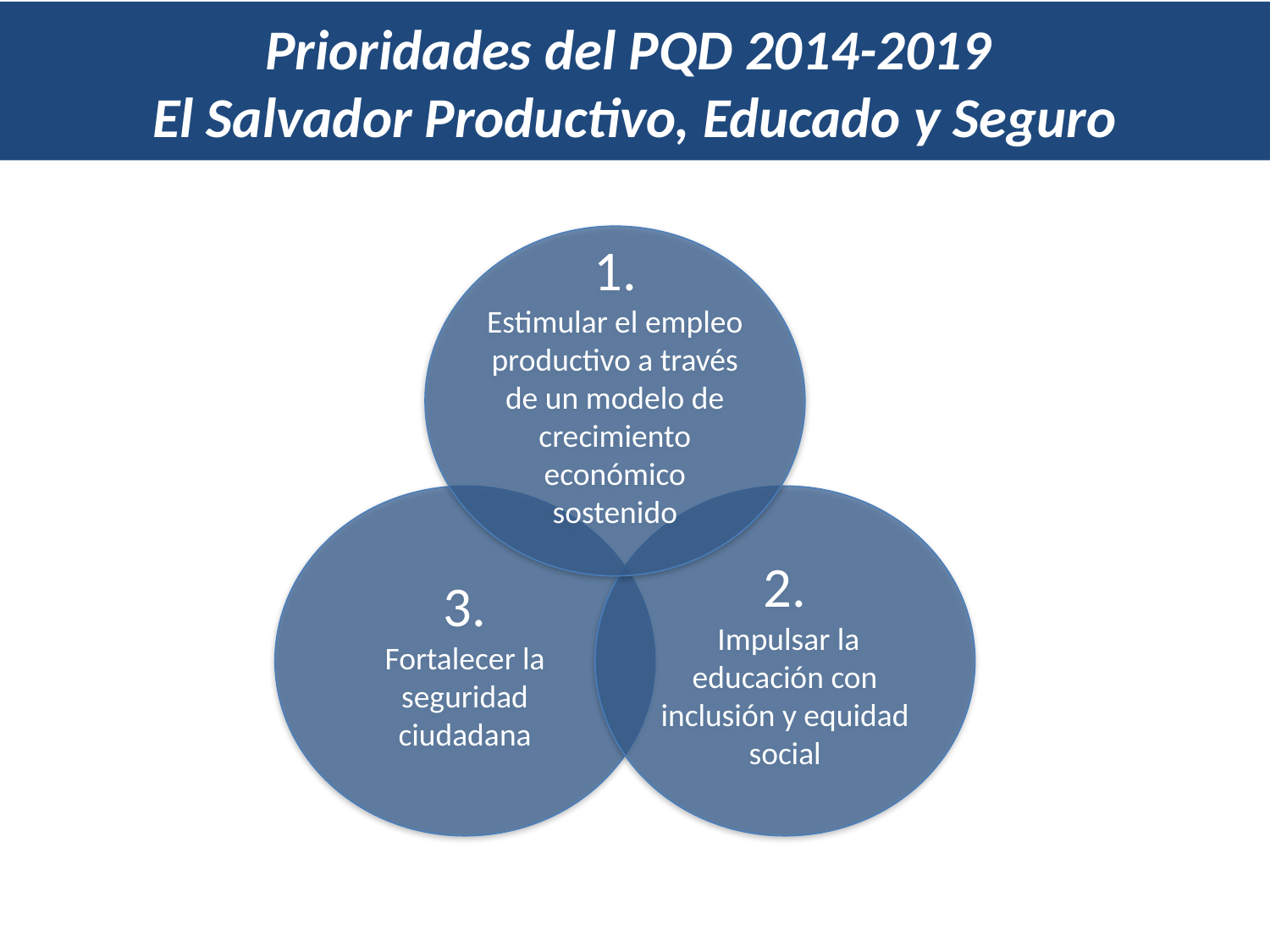

# Prioridades del PQD 2014-2019 El Salvador Productivo, Educado y Seguro
1.
Estimular el empleo productivo a través de un modelo de crecimiento económico sostenido

3.
Fortalecer la seguridad ciudadana
2.
 Impulsar la educación con inclusión y equidad social